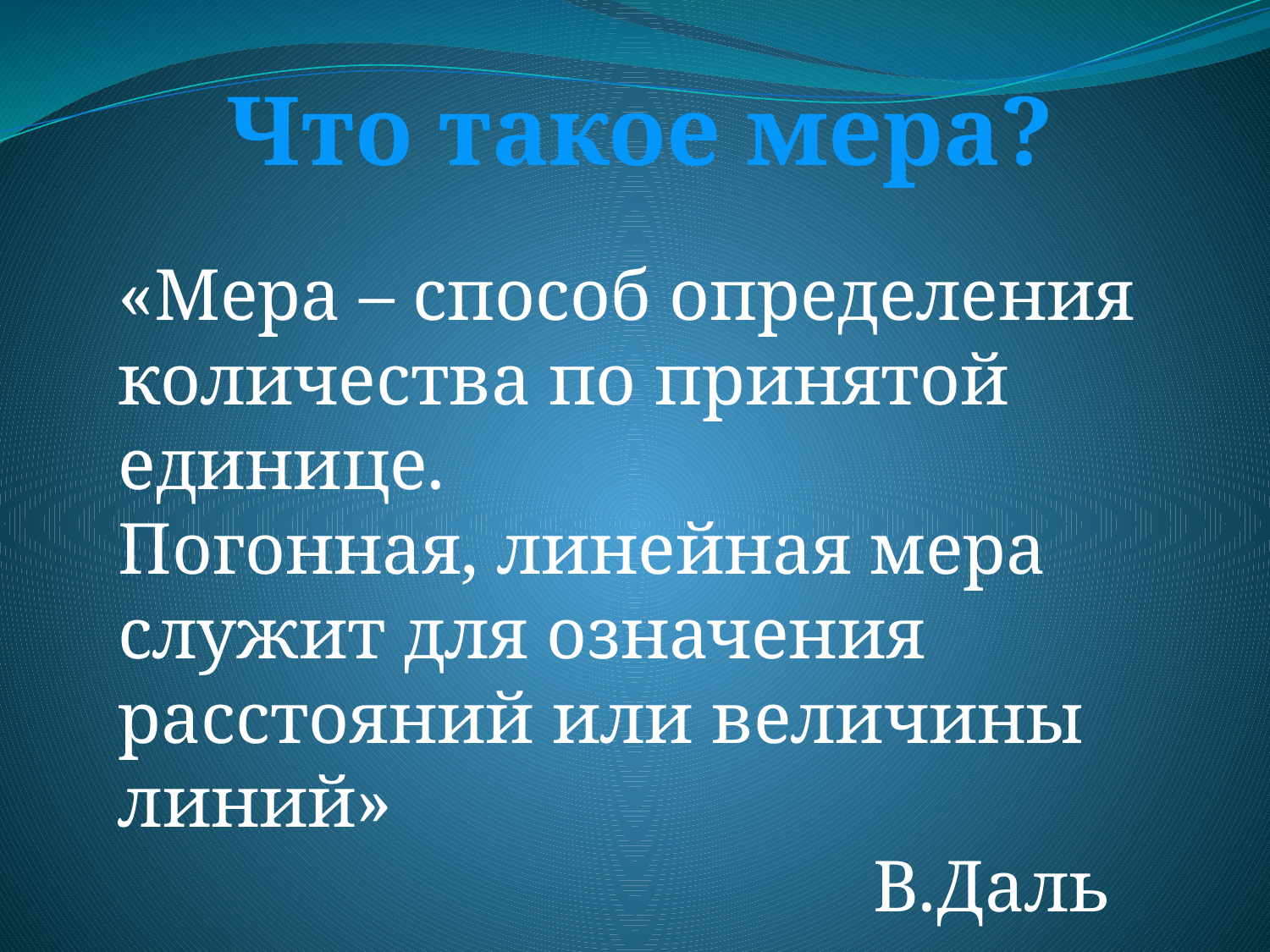

Что такое мера?
«Мера – способ определения количества по принятой единице.
Погонная, линейная мера служит для означения  расстояний или величины линий»
                                         В.Даль